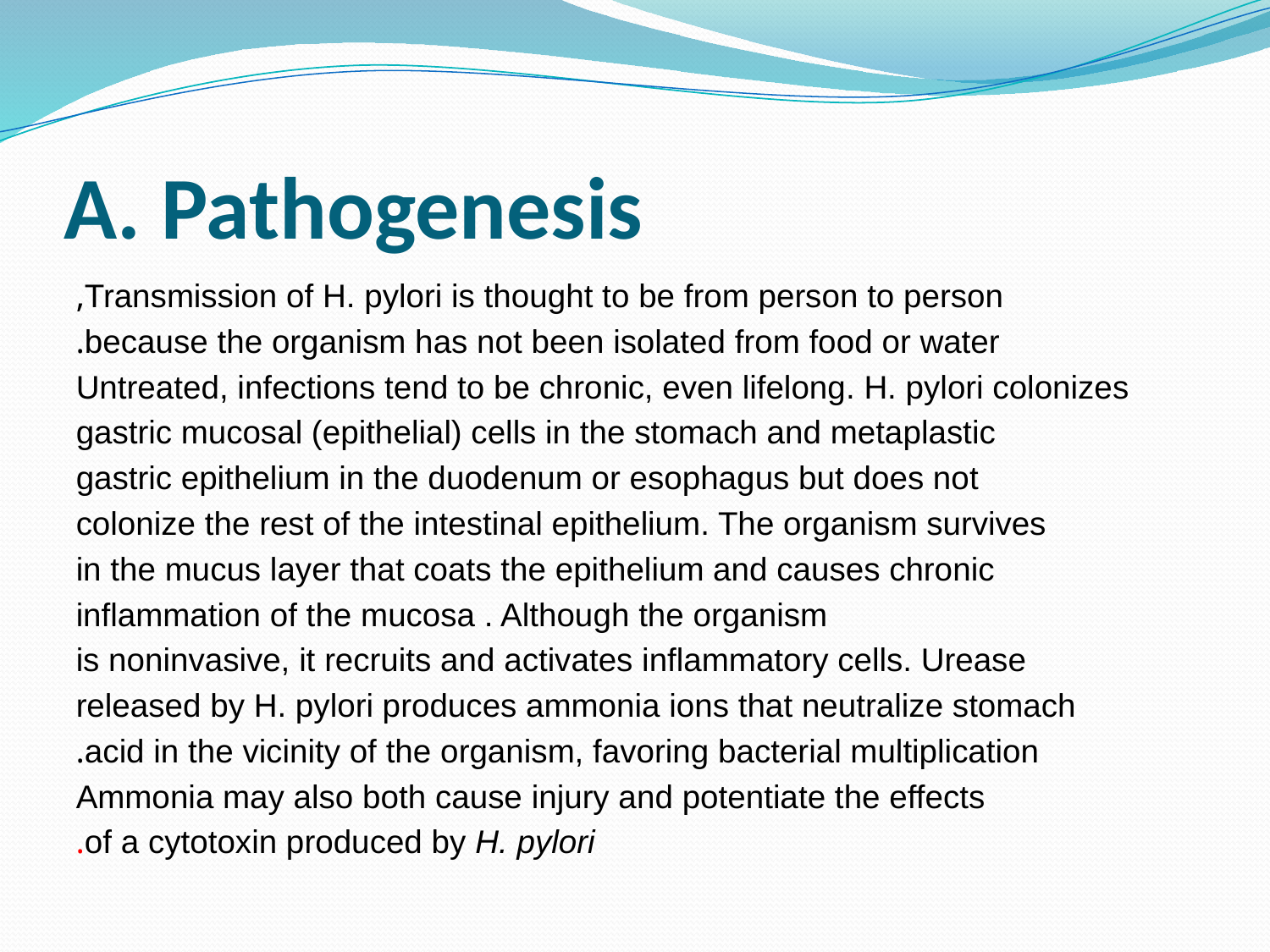

# A. Pathogenesis
Transmission of H. pylori is thought to be from person to person,
because the organism has not been isolated from food or water.
Untreated, infections tend to be chronic, even lifelong. H. pylori colonizes
gastric mucosal (epithelial) cells in the stomach and metaplastic
gastric epithelium in the duodenum or esophagus but does not
colonize the rest of the intestinal epithelium. The organism survives
in the mucus layer that coats the epithelium and causes chronic
inflammation of the mucosa . Although the organism
is noninvasive, it recruits and activates inflammatory cells. Urease
released by H. pylori produces ammonia ions that neutralize stomach
acid in the vicinity of the organism, favoring bacterial multiplication.
Ammonia may also both cause injury and potentiate the effects
of a cytotoxin produced by H. pylori.